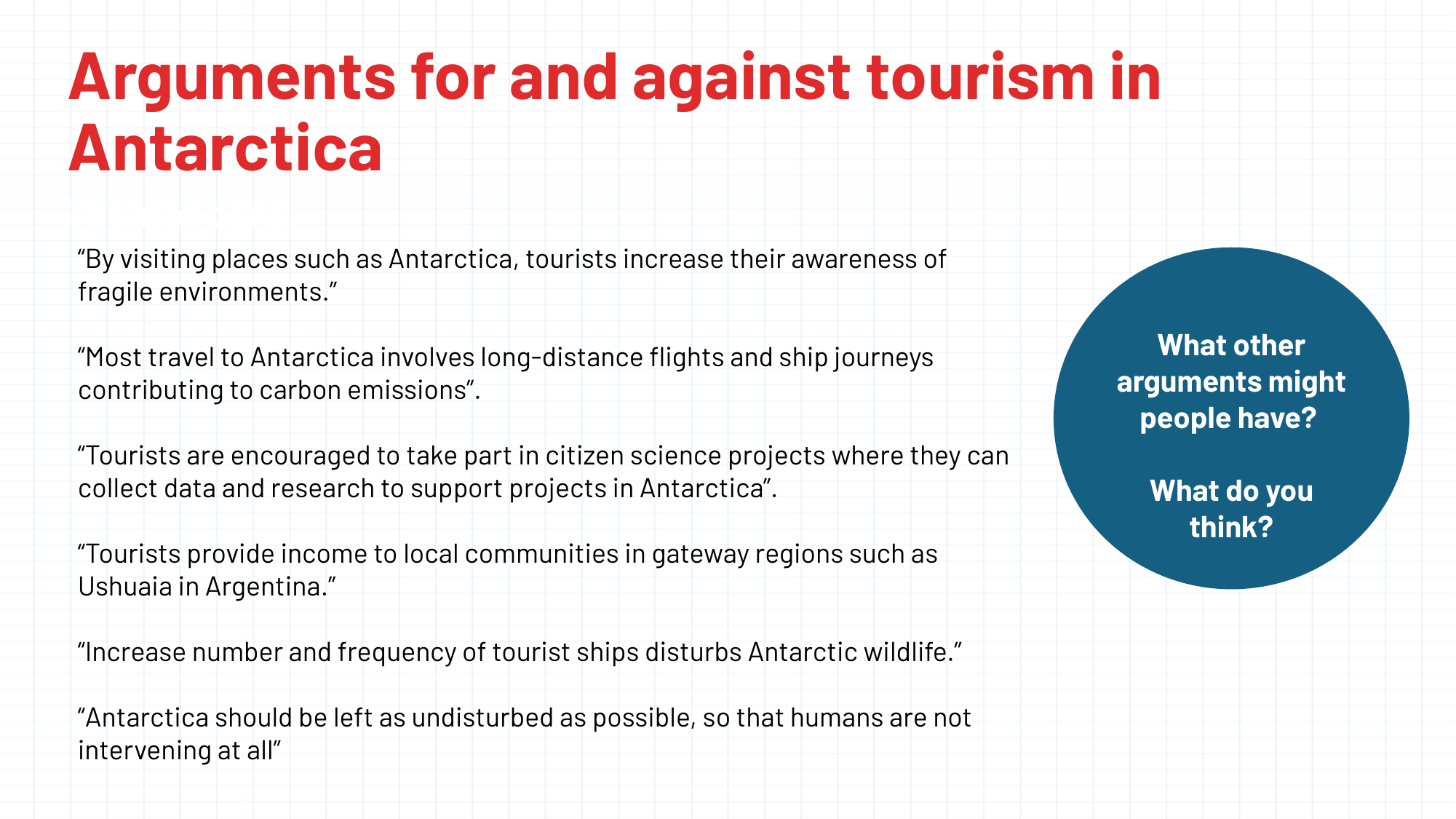

Arguments for and against tourism in Antarctica
Prompt card:
“By visiting places such as Antarctica, tourists increase their awareness of fragile environments.”

“Most travel to Antarctica involves long-distance flights and ship journeys contributing to carbon emissions”.

“Tourists are encouraged to take part in citizen science projects where they can collect data and research to support projects in Antarctica”.

“Tourists provide income to local communities in gateway regions such as Ushuaia in Argentina.”

“Increase number and frequency of tourist ships disturbs Antarctic wildlife.”

“Antarctica should be left as undisturbed as possible, so that humans are not intervening at all”

What other arguments might people have?
What do you think?